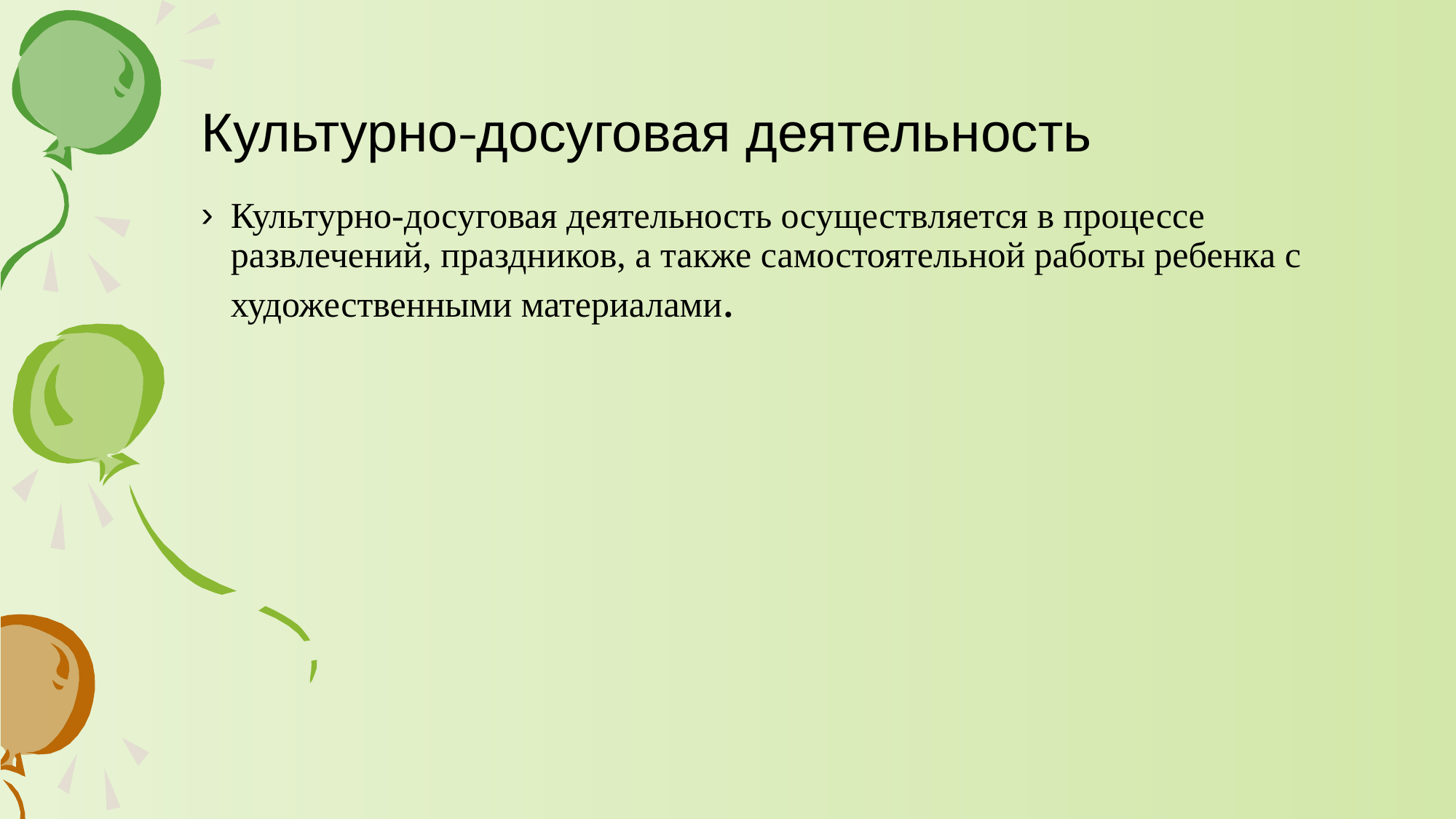

# Культурно-досуговая деятельность
Культурно-досуговая деятельность осуществляется в процессе развлечений, праздников, а также самостоятельной работы ребенка с художественными материалами.